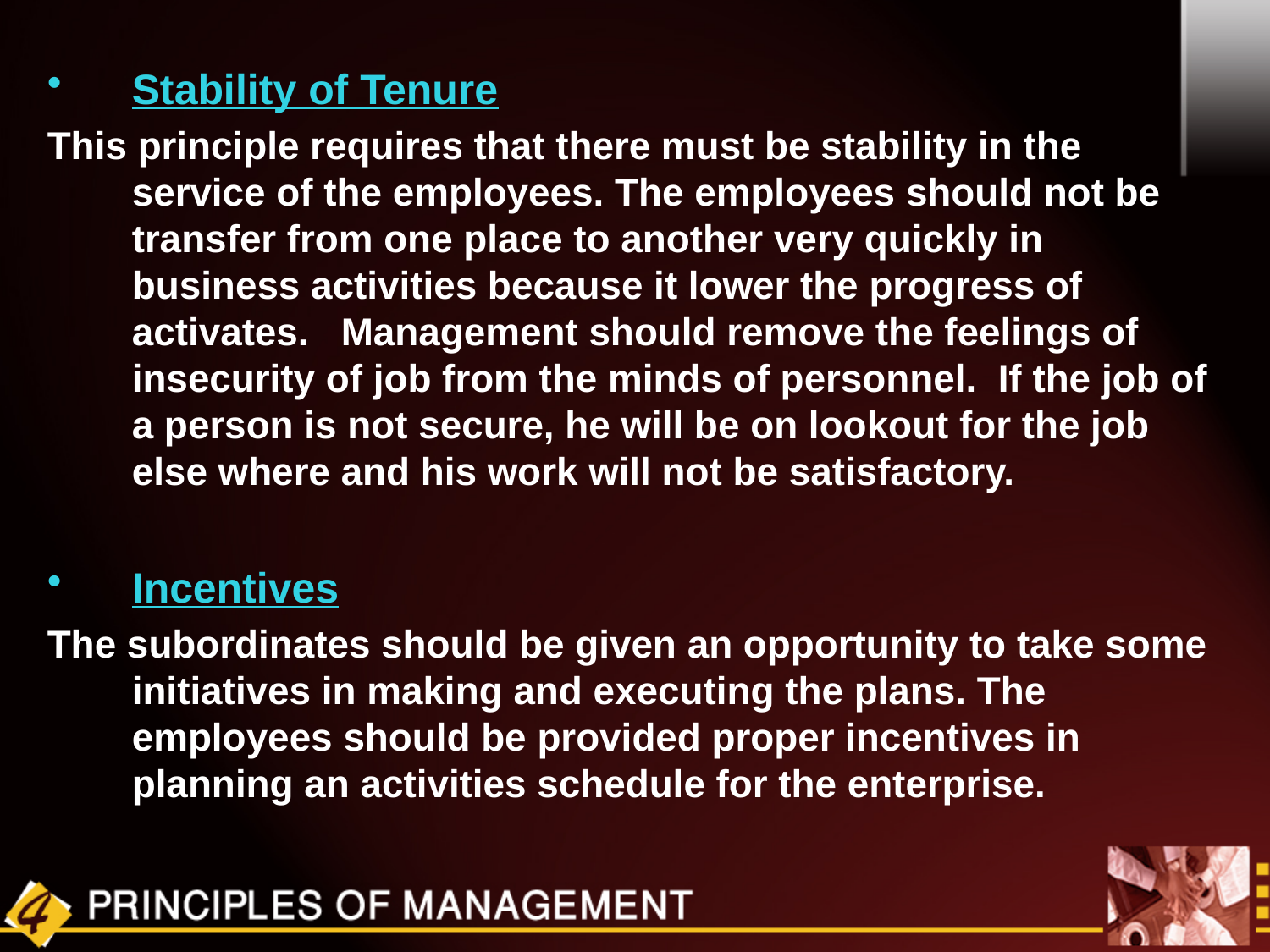

Stability of Tenure
This principle requires that there must be stability in the service of the employees. The employees should not be transfer from one place to another very quickly in business activities because it lower the progress of activates.   Management should remove the feelings of insecurity of job from the minds of personnel.  If the job of a person is not secure, he will be on lookout for the job else where and his work will not be satisfactory.

Incentives
The subordinates should be given an opportunity to take some initiatives in making and executing the plans. The employees should be provided proper incentives in planning an activities schedule for the enterprise.